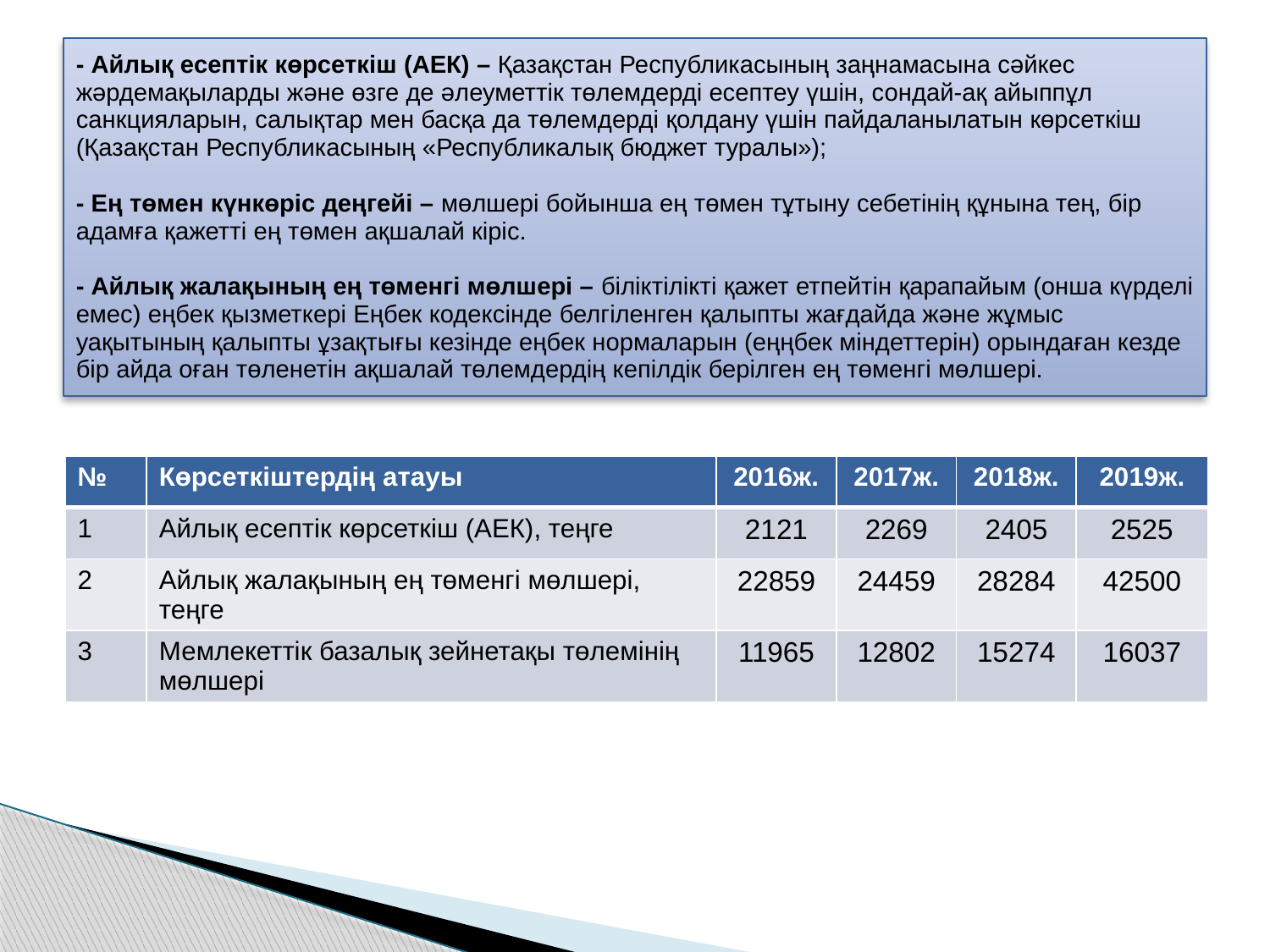

# - Айлық есептік көрсеткіш (АЕК) – Қазақстан Республикасының заңнамасына сәйкес жәрдемақыларды және өзге де әлеуметтік төлемдерді есептеу үшін, сондай-ақ айыппұл санкцияларын, салықтар мен басқа да төлемдерді қолдану үшін пайдаланылатын көрсеткіш (Қазақстан Республикасының «Республикалық бюджет туралы»); - Ең төмен күнкөріс деңгейі – мөлшері бойынша ең төмен тұтыну себетінің құнына тең, бір адамға қажетті ең төмен ақшалай кіріс. - Айлық жалақының ең төменгі мөлшері – біліктілікті қажет етпейтін қарапайым (онша күрделі емес) еңбек қызметкері Еңбек кодексінде белгіленген қалыпты жағдайда және жұмыс уақытының қалыпты ұзақтығы кезінде еңбек нормаларын (еңңбек міндеттерін) орындаған кезде бір айда оған төленетін ақшалай төлемдердің кепілдік берілген ең төменгі мөлшері.
| № | Көрсеткіштердің атауы | 2016ж. | 2017ж. | 2018ж. | 2019ж. |
| --- | --- | --- | --- | --- | --- |
| 1 | Айлық есептік көрсеткіш (АЕК), теңге | 2121 | 2269 | 2405 | 2525 |
| 2 | Айлық жалақының ең төменгі мөлшері, теңге | 22859 | 24459 | 28284 | 42500 |
| 3 | Мемлекеттік базалық зейнетақы төлемінің мөлшері | 11965 | 12802 | 15274 | 16037 |